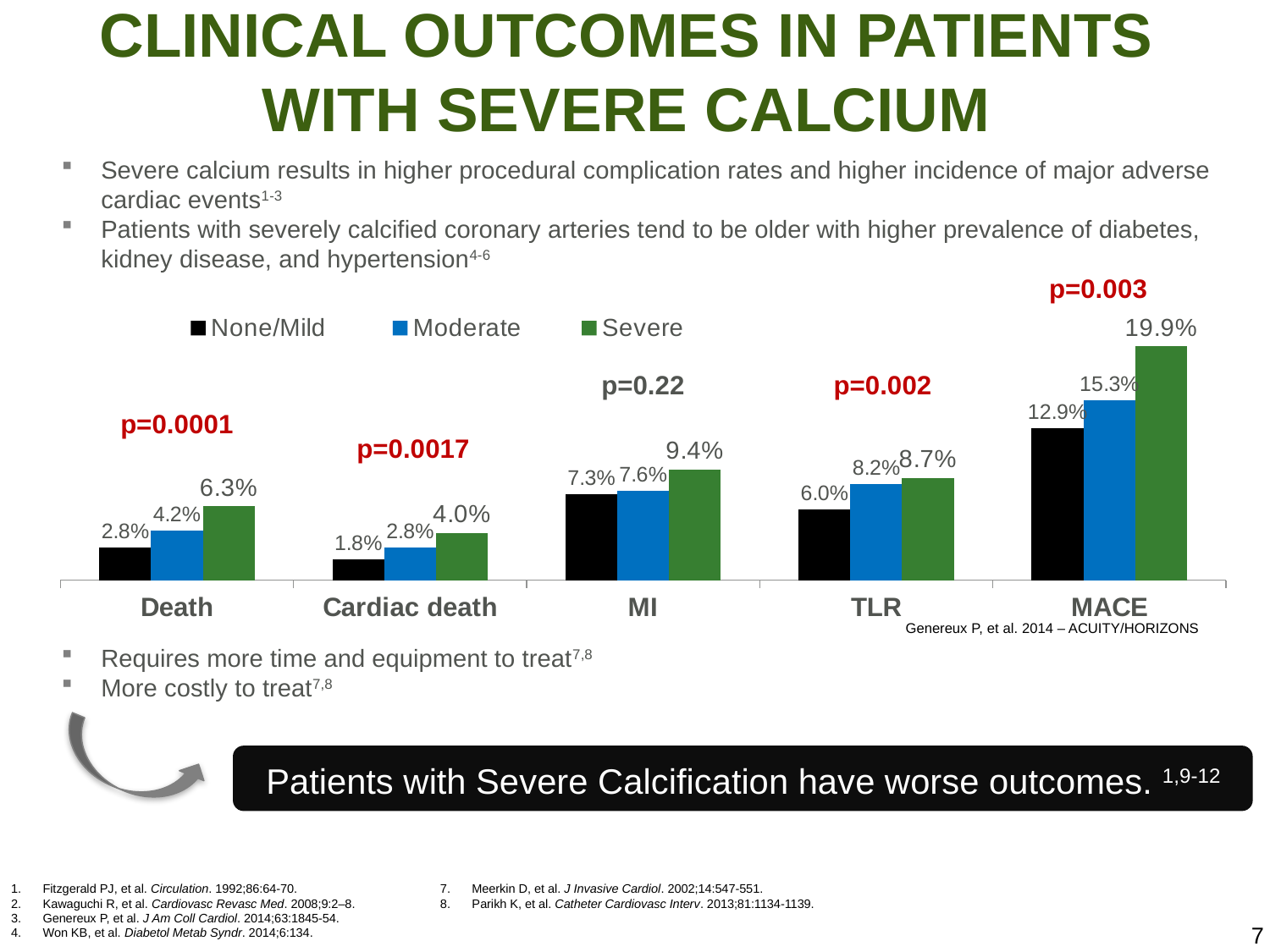

CLINICAL OUTCOMES IN PATIENTS
WITH SEVERE CALCIUM
Severe calcium results in higher procedural complication rates and higher incidence of major adverse cardiac events1-3
Patients with severely calcified coronary arteries tend to be older with higher prevalence of diabetes, kidney disease, and hypertension4-6
p=0.003

### Chart

| Category | None/Mild  | Moderate | Severe |
|---|---|---|---|
| Death | 0.028 | 0.042000000000000016 | 0.063 |
| Cardiac death | 0.018 | 0.028 | 0.040000000000000015 |
| MI | 0.07300000000000001 | 0.076 | 0.09400000000000003 |
| TLR | 0.06000000000000002 | 0.082 | 0.08700000000000002 |
| MACE | 0.129 | 0.15300000000000005 | 0.199 |
p=0.22
p=0.002
p=0.0001
p=0.0017
Genereux P, et al. 2014 – ACUITY/HORIZONS
Requires more time and equipment to treat7,8
More costly to treat7,8

 Patients with Severe Calcification have worse outcomes. 1,9-12
Fitzgerald PJ, et al. Circulation. 1992;86:64-70.
Kawaguchi R, et al. Cardiovasc Revasc Med. 2008;9:2–8.
Genereux P, et al. J Am Coll Cardiol. 2014;63:1845-54.
Won KB, et al. Diabetol Metab Syndr. 2014;6:134.

Shemesh J, et al. Am J Cardiol. 2012;109:844-850.
Kramer H, et al. J Am Soc Nephrol. 2005;16:507-513.
Meerkin D, et al. J Invasive Cardiol. 2002;14:547-551.
Parikh K, et al. Catheter Cardiovasc Interv. 2013;81:1134-1139.

Bangalore S, et al. Catheter Cardiovasc Interv. 2011;77:22-28.
Kocka V, et al. Eur Heart J. 2014;35:787-94.
Ullah M, et al. Cardiovasc J. 2014;6:149-163.
Camnitz WM & Keeley EC. J Interv Cardiol. 2010;23:254-255.

7